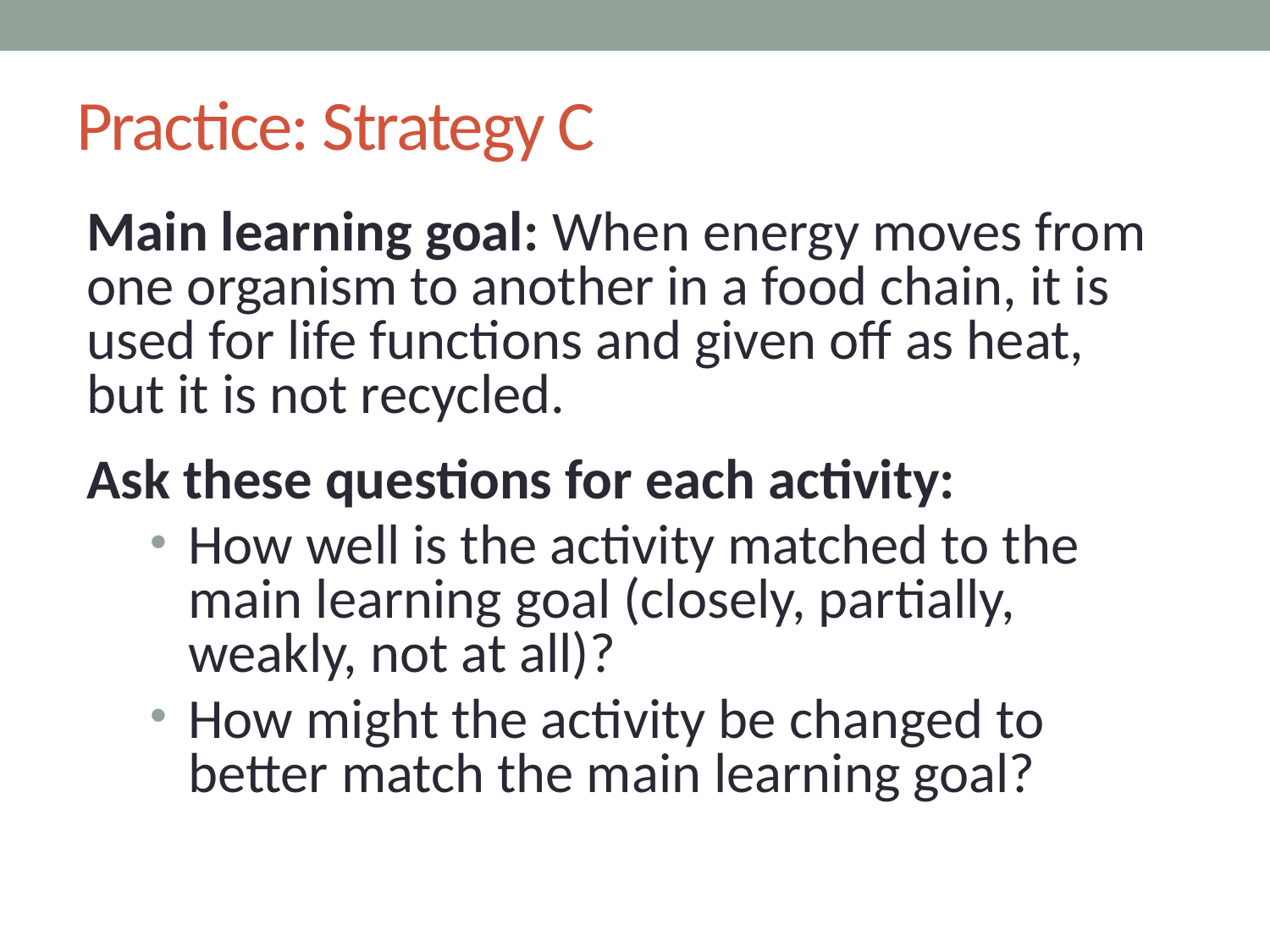

# Practice: Strategy C
Main learning goal: When energy moves from one organism to another in a food chain, it is used for life functions and given off as heat, but it is not recycled.
Ask these questions for each activity:
How well is the activity matched to the main learning goal (closely, partially, weakly, not at all)?
How might the activity be changed to better match the main learning goal?